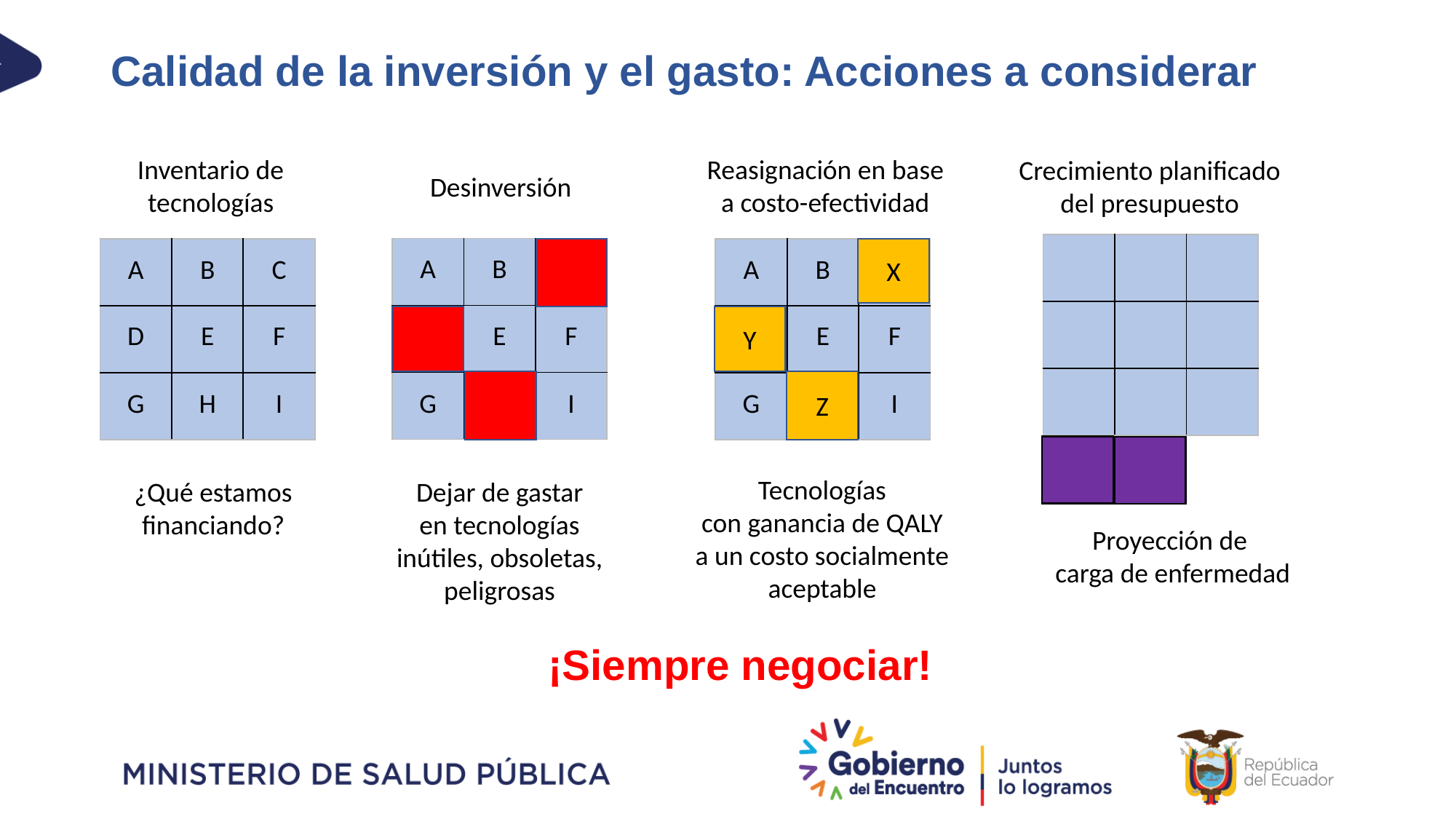

# Calidad de la inversión y el gasto: Acciones a considerar
Inventario de
tecnologías
Reasignación en base
a costo-efectividad
Crecimiento planificado
del presupuesto
Desinversión
|  |  |  |
| --- | --- | --- |
|  |  |  |
|  |  |  |
| A | B | C |
| --- | --- | --- |
| D | E | F |
| G | H | I |
| A | B | C |
| --- | --- | --- |
| D | E | F |
| G | H | I |

| A | B |  |
| --- | --- | --- |
|  | E | F |
| G |  | I |
X

Y

Z

Tecnologías
con ganancia de QALY
a un costo socialmente
aceptable
Dejar de gastar
en tecnologías
inútiles, obsoletas,
peligrosas
¿Qué estamos
financiando?
Proyección de
carga de enfermedad
¡Siempre negociar!